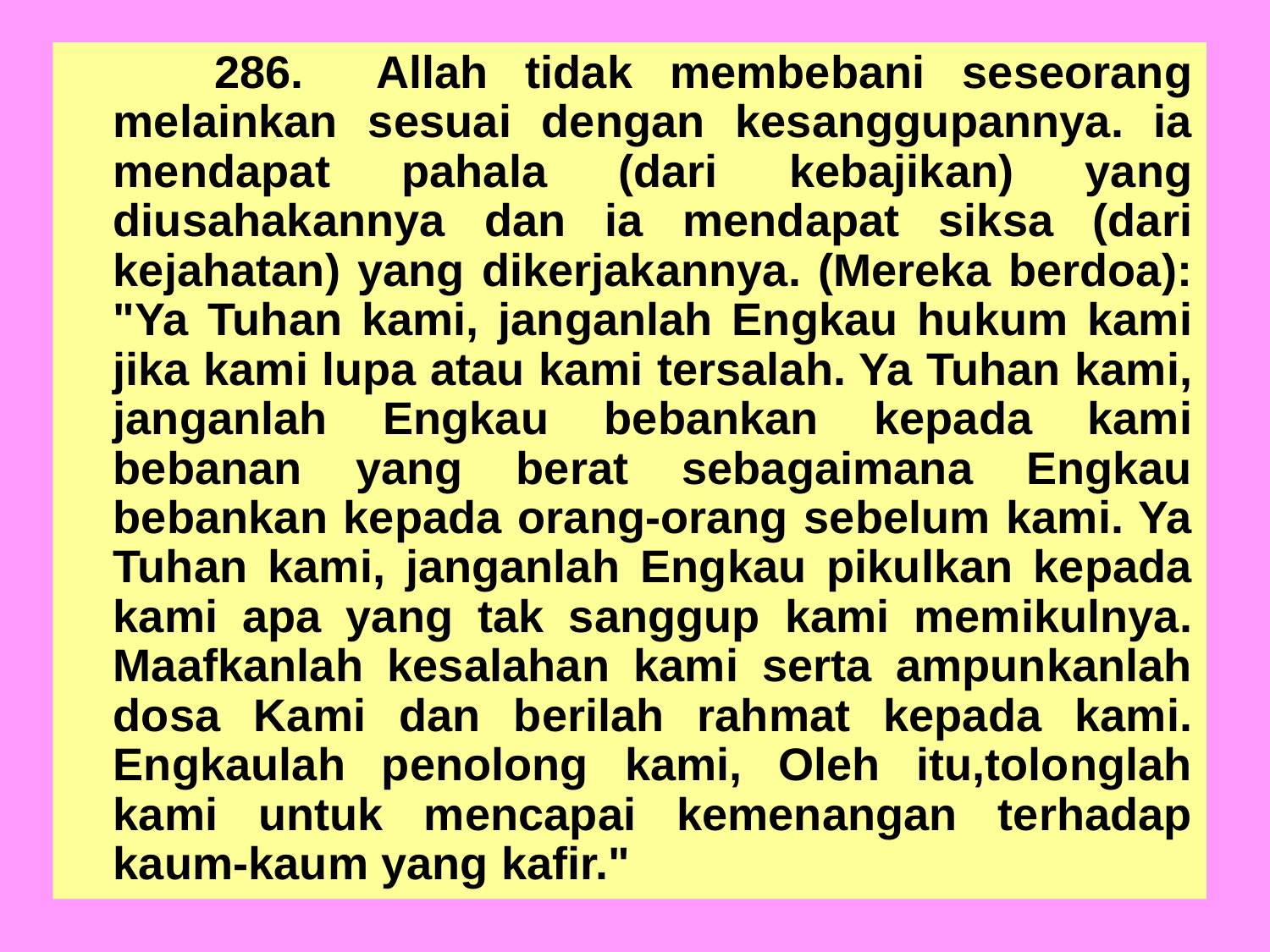

286.  Allah tidak membebani seseorang melainkan sesuai dengan kesanggupannya. ia mendapat pahala (dari kebajikan) yang diusahakannya dan ia mendapat siksa (dari kejahatan) yang dikerjakannya. (Mereka berdoa): "Ya Tuhan kami, janganlah Engkau hukum kami jika kami lupa atau kami tersalah. Ya Tuhan kami, janganlah Engkau bebankan kepada kami bebanan yang berat sebagaimana Engkau bebankan kepada orang-orang sebelum kami. Ya Tuhan kami, janganlah Engkau pikulkan kepada kami apa yang tak sanggup kami memikulnya. Maafkanlah kesalahan kami serta ampunkanlah dosa Kami dan berilah rahmat kepada kami. Engkaulah penolong kami, Oleh itu,tolonglah kami untuk mencapai kemenangan terhadap kaum-kaum yang kafir."